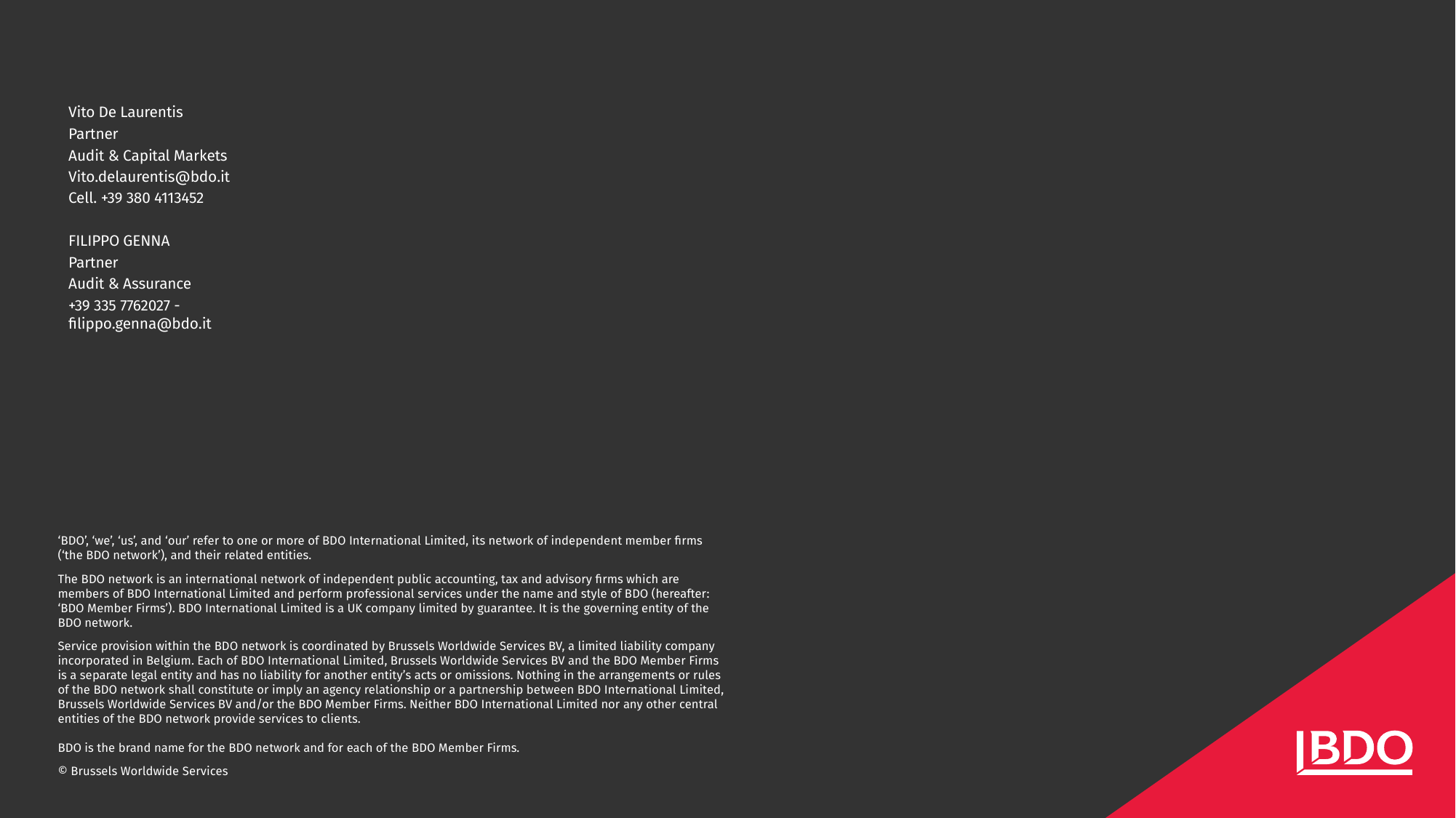

Vito De Laurentis
Partner
Audit & Capital Markets
Vito.delaurentis@bdo.it
Cell. +39 380 4113452

FILIPPO GENNA
Partner
Audit & Assurance
+39 335 7762027 - filippo.genna@bdo.it